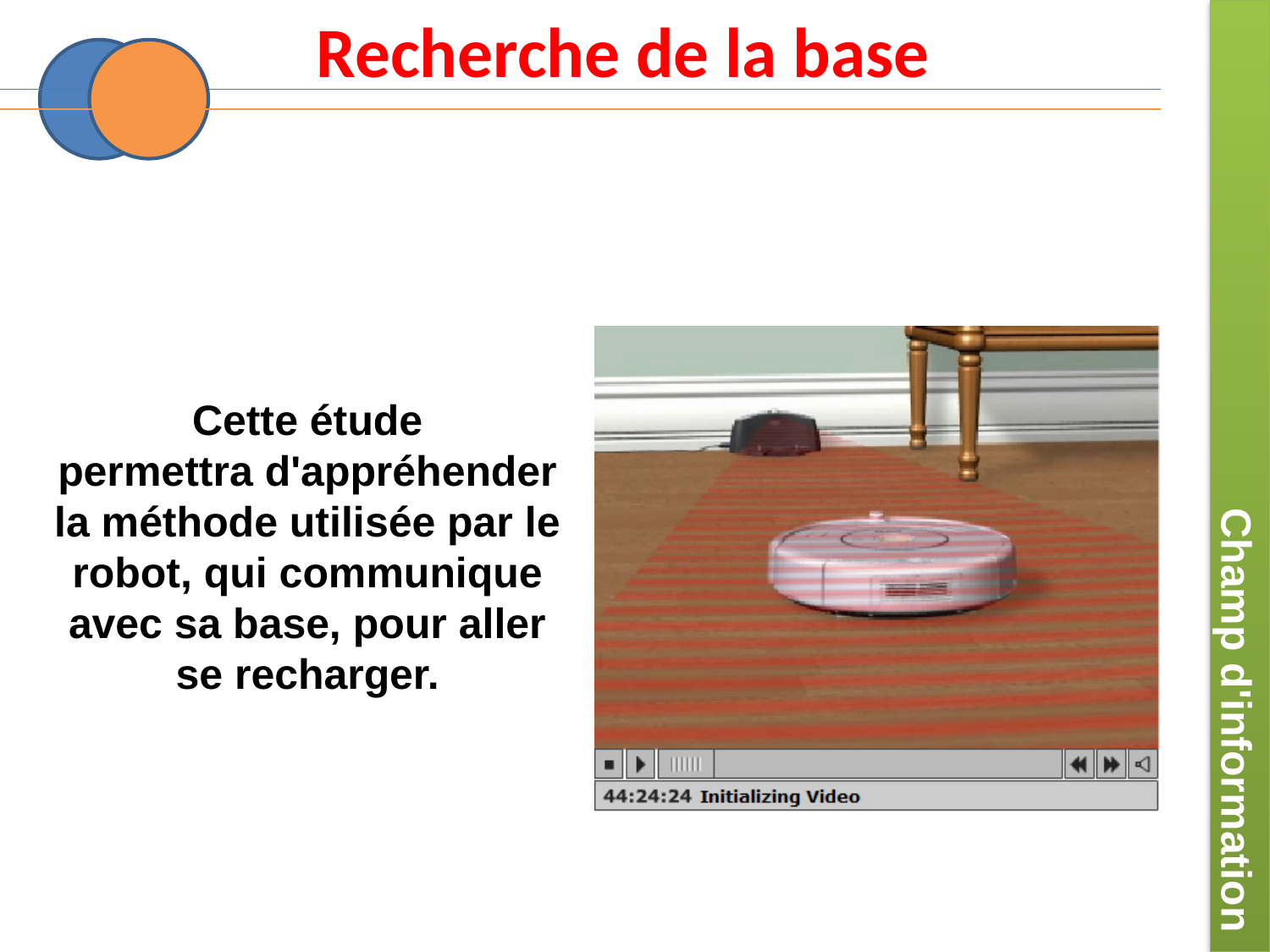

Champ d'information
# Recherche de la base

Cette étude permettra d'appréhender la méthode utilisée par le robot, qui communique avec sa base, pour aller se recharger.